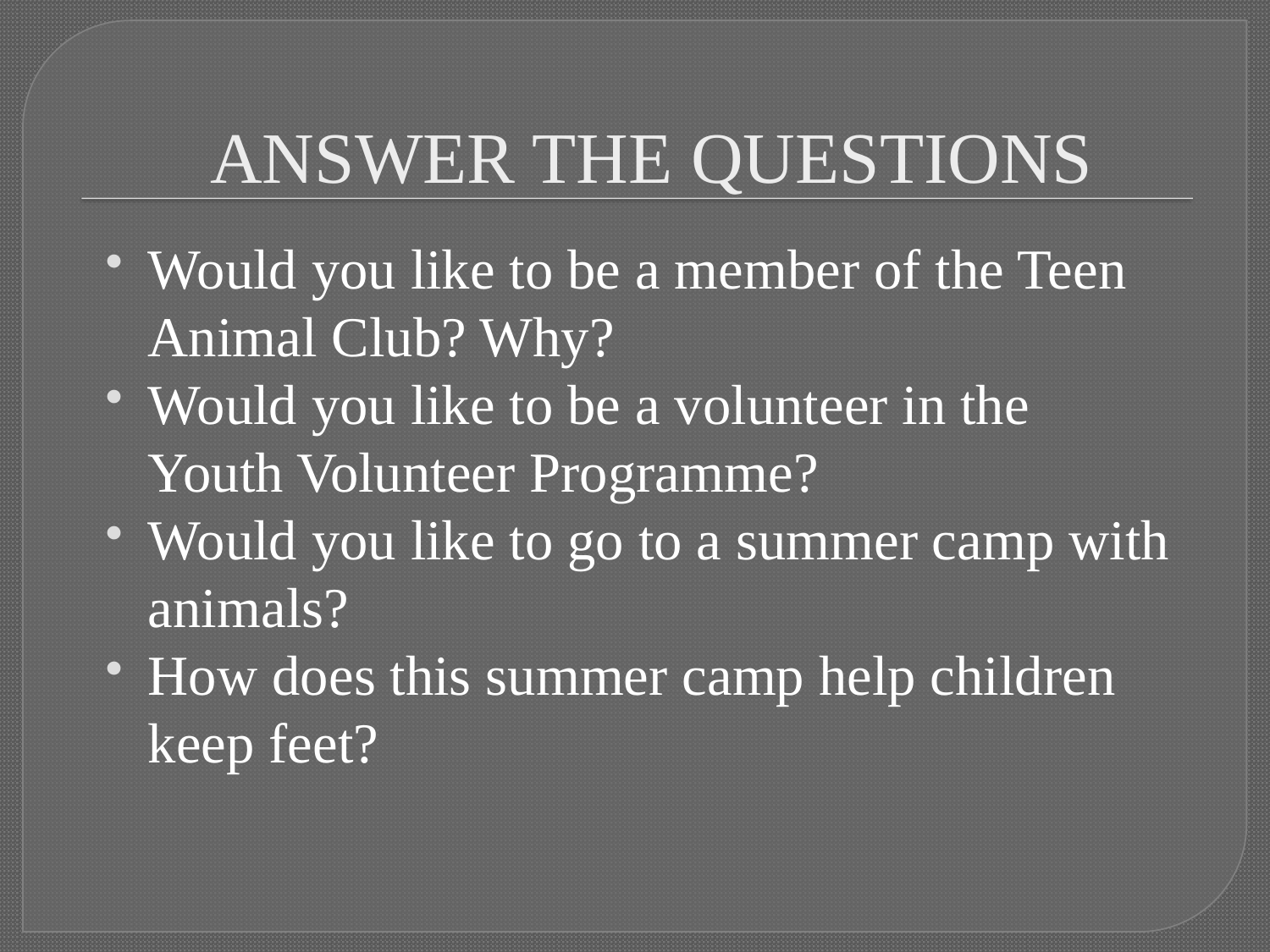

# ANSWER THE QUESTIONS
Would you like to be a member of the Teen Animal Club? Why?
Would you like to be a volunteer in the Youth Volunteer Programme?
Would you like to go to a summer camp with animals?
How does this summer camp help children keep feet?